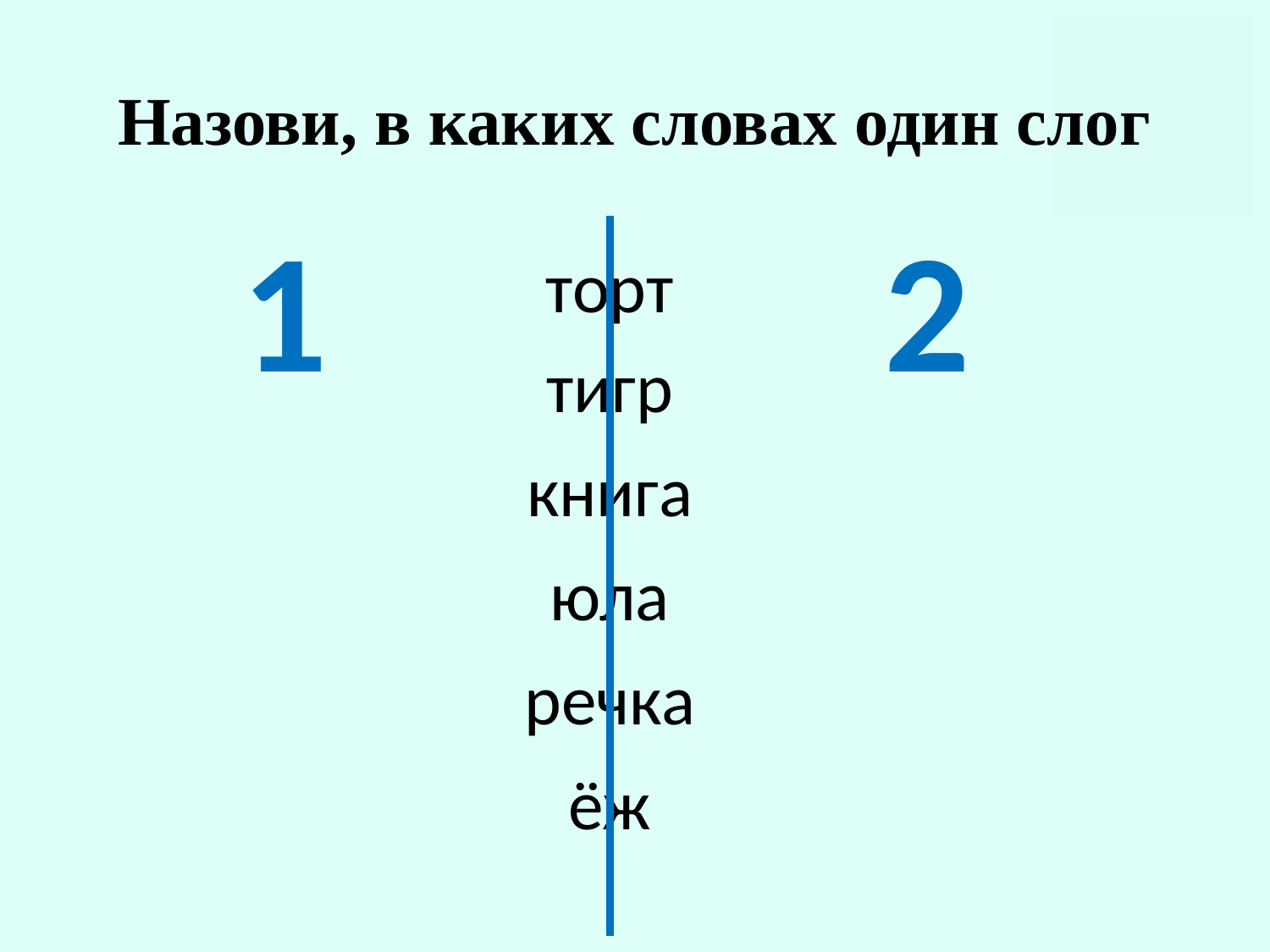

# Назови, в каких словах один слог
1
2
торт
тигр
книга
юла
речка
ёж